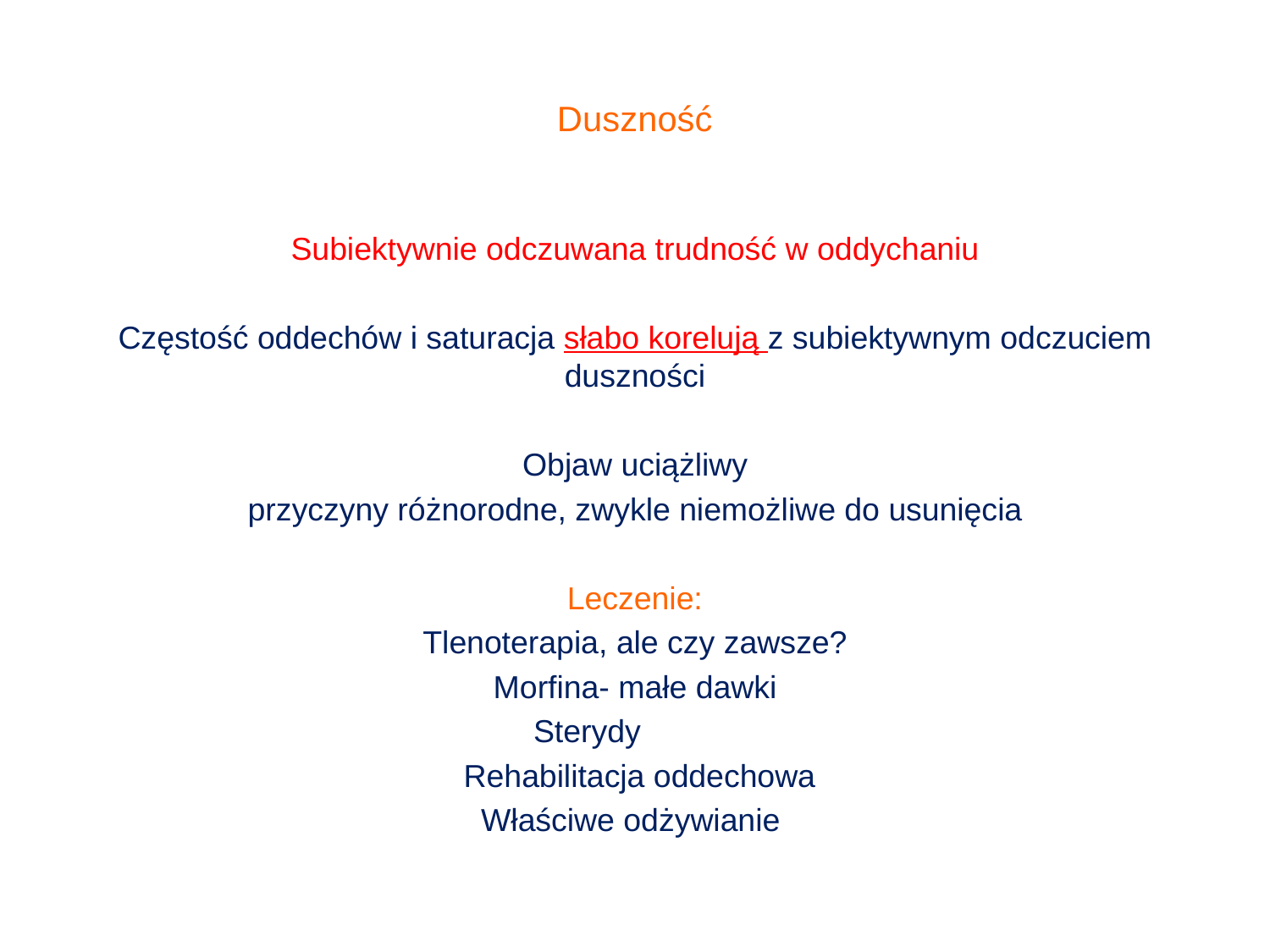

# Duszność
Subiektywnie odczuwana trudność w oddychaniu

Częstość oddechów i saturacja słabo korelują z subiektywnym odczuciem duszności

 Objaw uciążliwy
 przyczyny różnorodne, zwykle niemożliwe do usunięcia

 Leczenie:
Tlenoterapia, ale czy zawsze?
Morfina- małe dawki
 				Sterydy
 Rehabilitacja oddechowa
Właściwe odżywianie